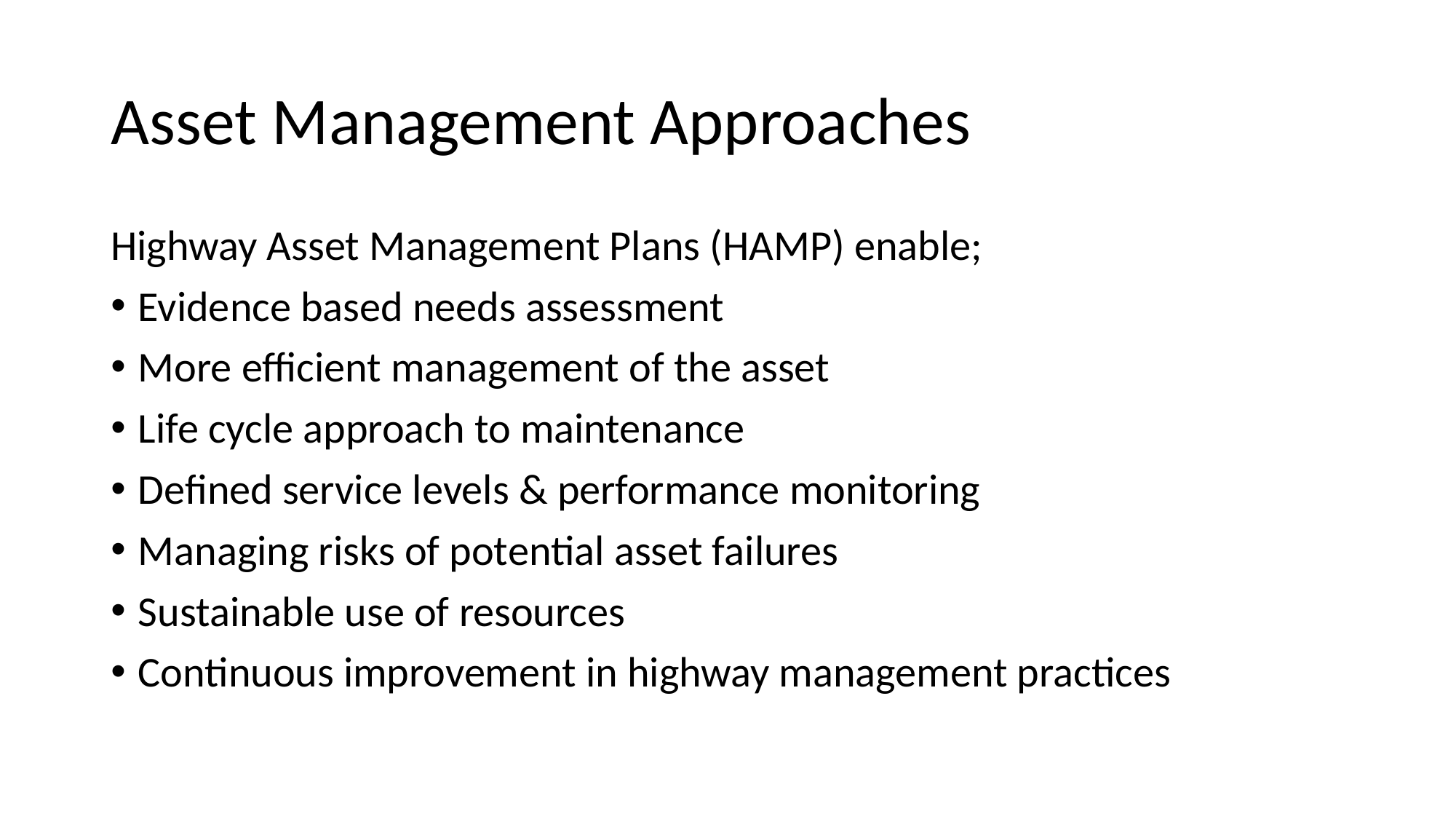

# Asset Management Approaches
Highway Asset Management Plans (HAMP) enable;
Evidence based needs assessment
More efficient management of the asset
Life cycle approach to maintenance
Defined service levels & performance monitoring
Managing risks of potential asset failures
Sustainable use of resources
Continuous improvement in highway management practices